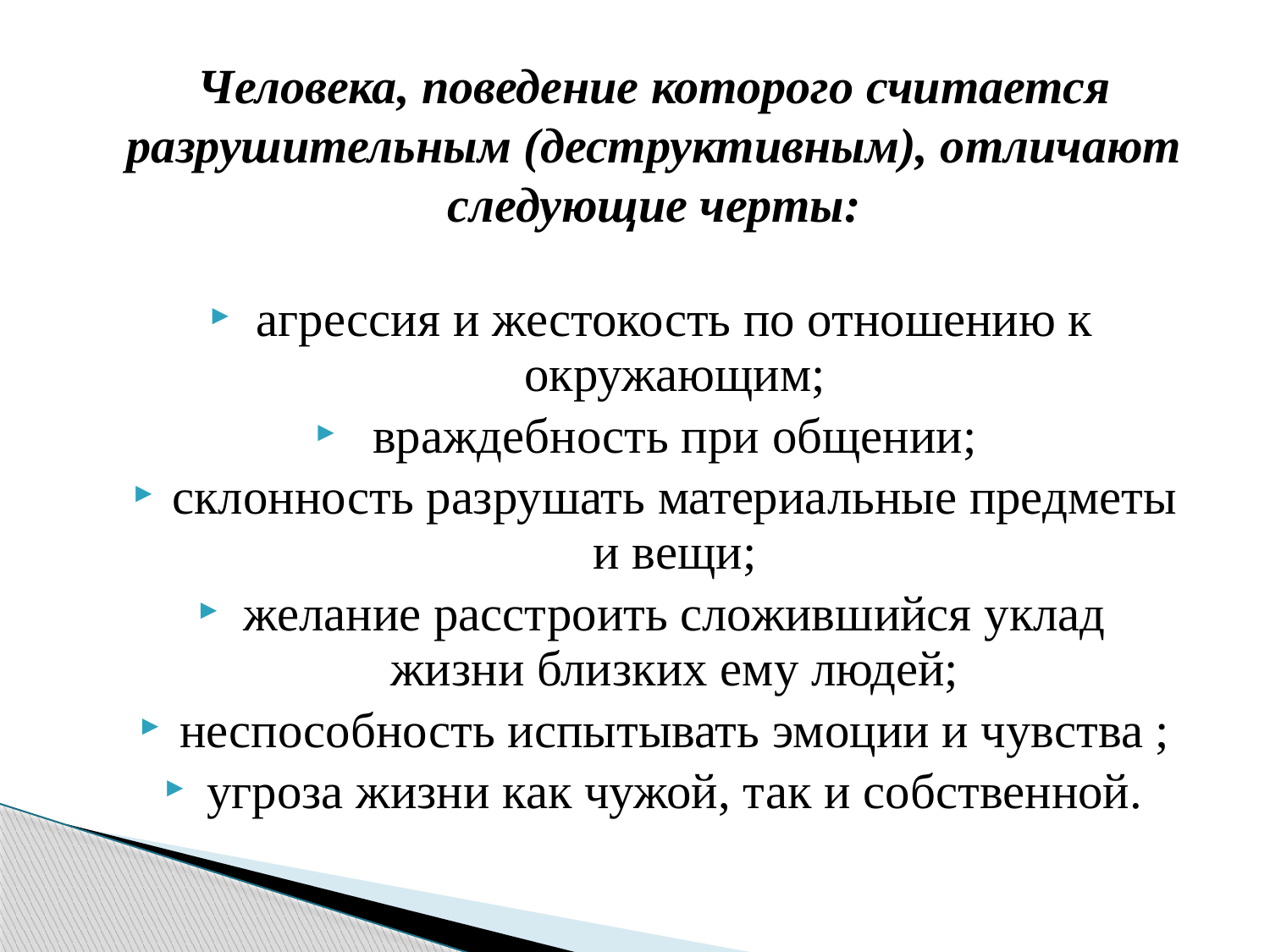

# Человека, поведение которого считается разрушительным (деструктивным), отличают следующие черты:
агрессия и жестокость по отношению к окружающим;
враждебность при общении;
склонность разрушать материальные предметы и вещи;
желание расстроить сложившийся уклад жизни близких ему людей;
неспособность испытывать эмоции и чувства ;
угроза жизни как чужой, так и собственной.